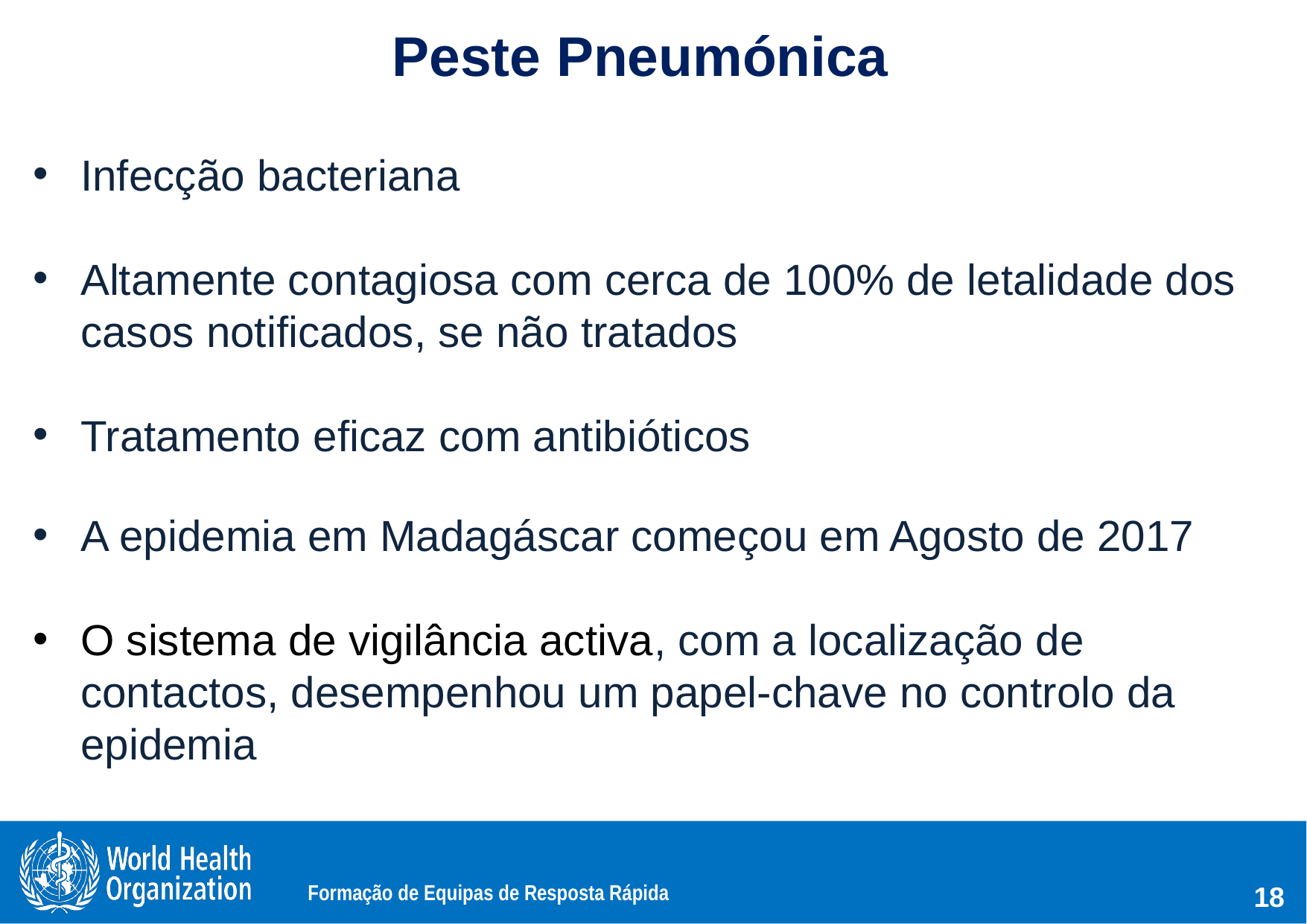

# Peste Pneumónica
Infecção bacteriana

Altamente contagiosa com cerca de 100% de letalidade dos casos notificados, se não tratados

Tratamento eficaz com antibióticos

A epidemia em Madagáscar começou em Agosto de 2017

O sistema de vigilância activa, com a localização de contactos, desempenhou um papel-chave no controlo da epidemia